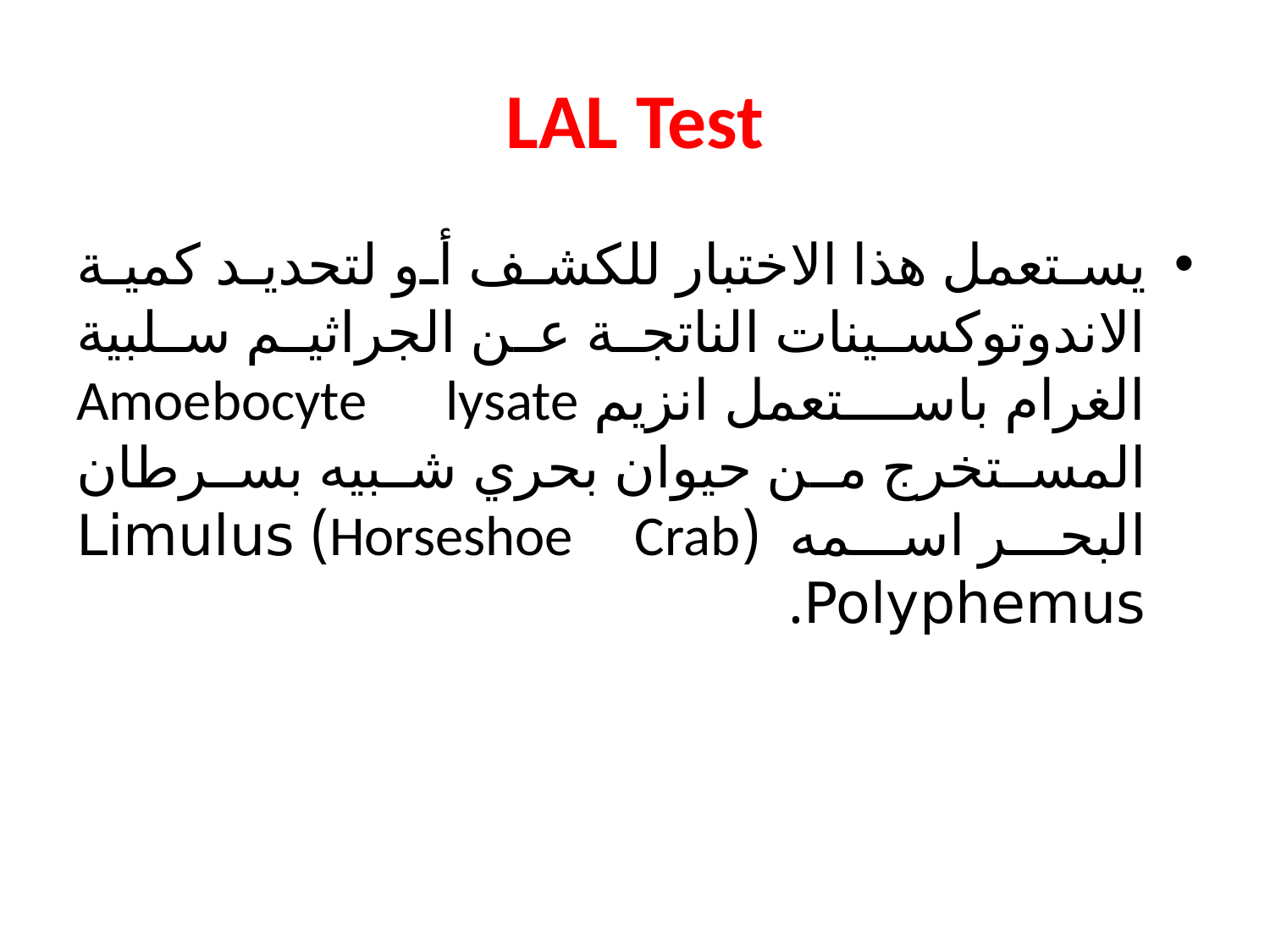

# LAL Test
يستعمل هذا الاختبار للكشف أو لتحديد كمية الاندوتوكسينات الناتجة عن الجراثيم سلبية الغرام باستعمل انزيم Amoebocyte lysate المستخرج من حيوان بحري شبيه بسرطان البحر اسمه  (Horseshoe Crab) Limulus Polyphemus.